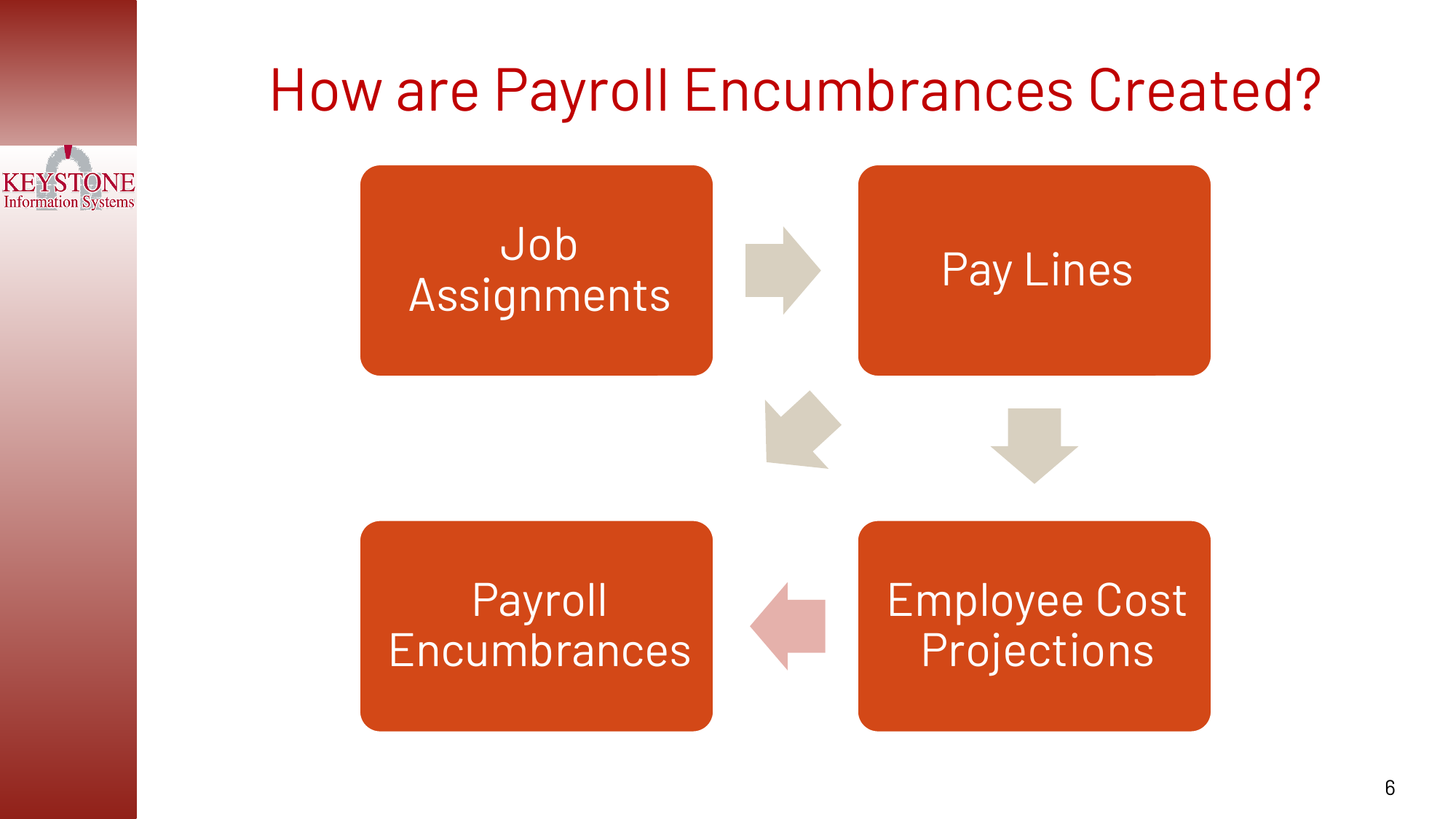

How are Payroll Encumbrances Created?

Job Assignments

Pay Lines

Employee Cost Projections

Payroll Encumbrances

6